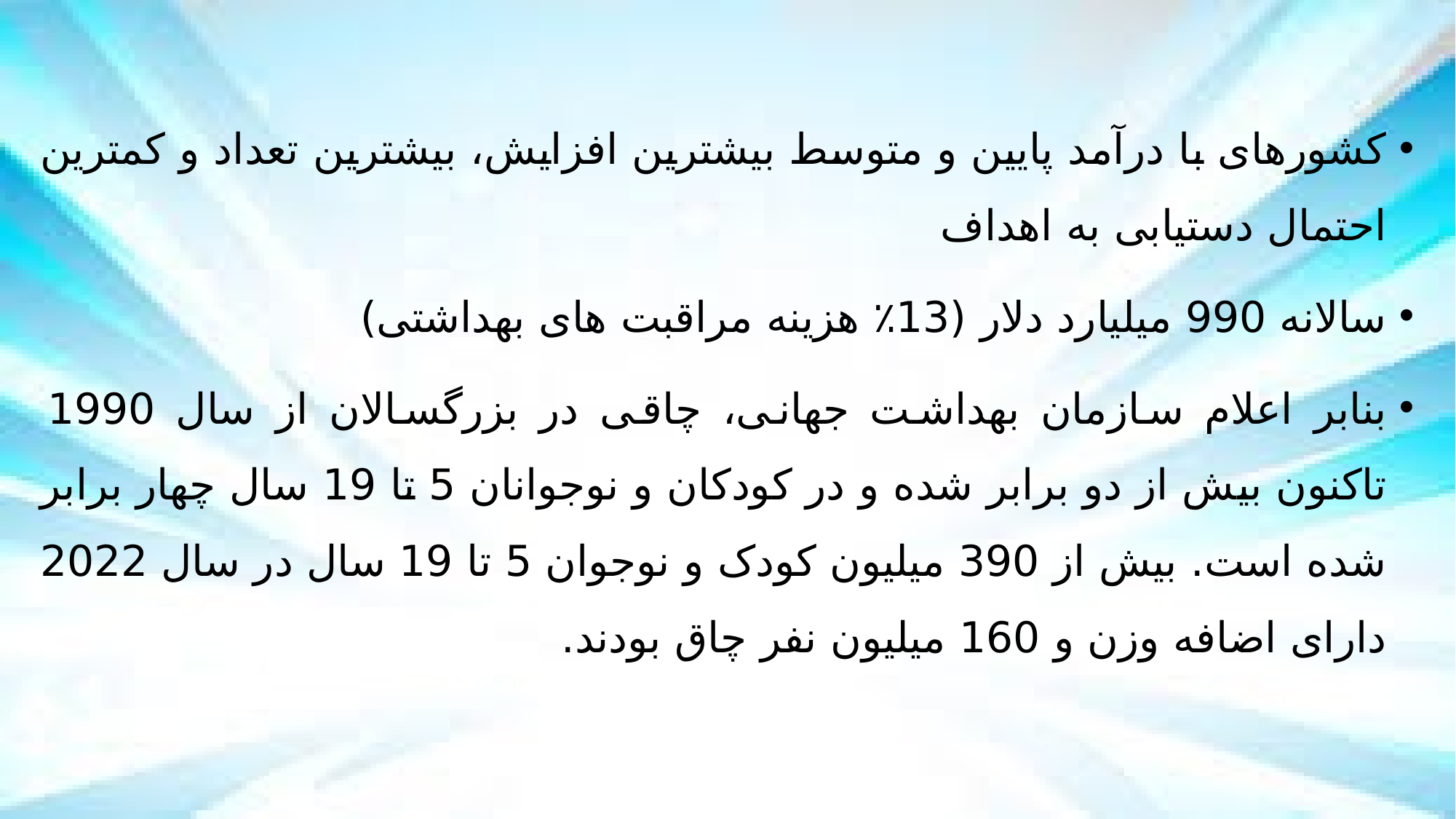

کشورهای با درآمد پایین و متوسط بیشترین افزایش، بیشترین تعداد و کمترین احتمال دستیابی به اهداف
سالانه 990 میلیارد دلار (13٪ هزینه مراقبت های بهداشتی)
بنابر اعلام سازمان بهداشت جهانی، چاقی در بزرگسالان از سال 1990 تاکنون بیش از دو برابر شده و در کودکان و نوجوانان 5 تا 19 سال چهار برابر شده است. بیش از 390 میلیون کودک و نوجوان 5 تا 19 سال در سال 2022 دارای اضافه وزن و 160 میلیون نفر چاق بودند.